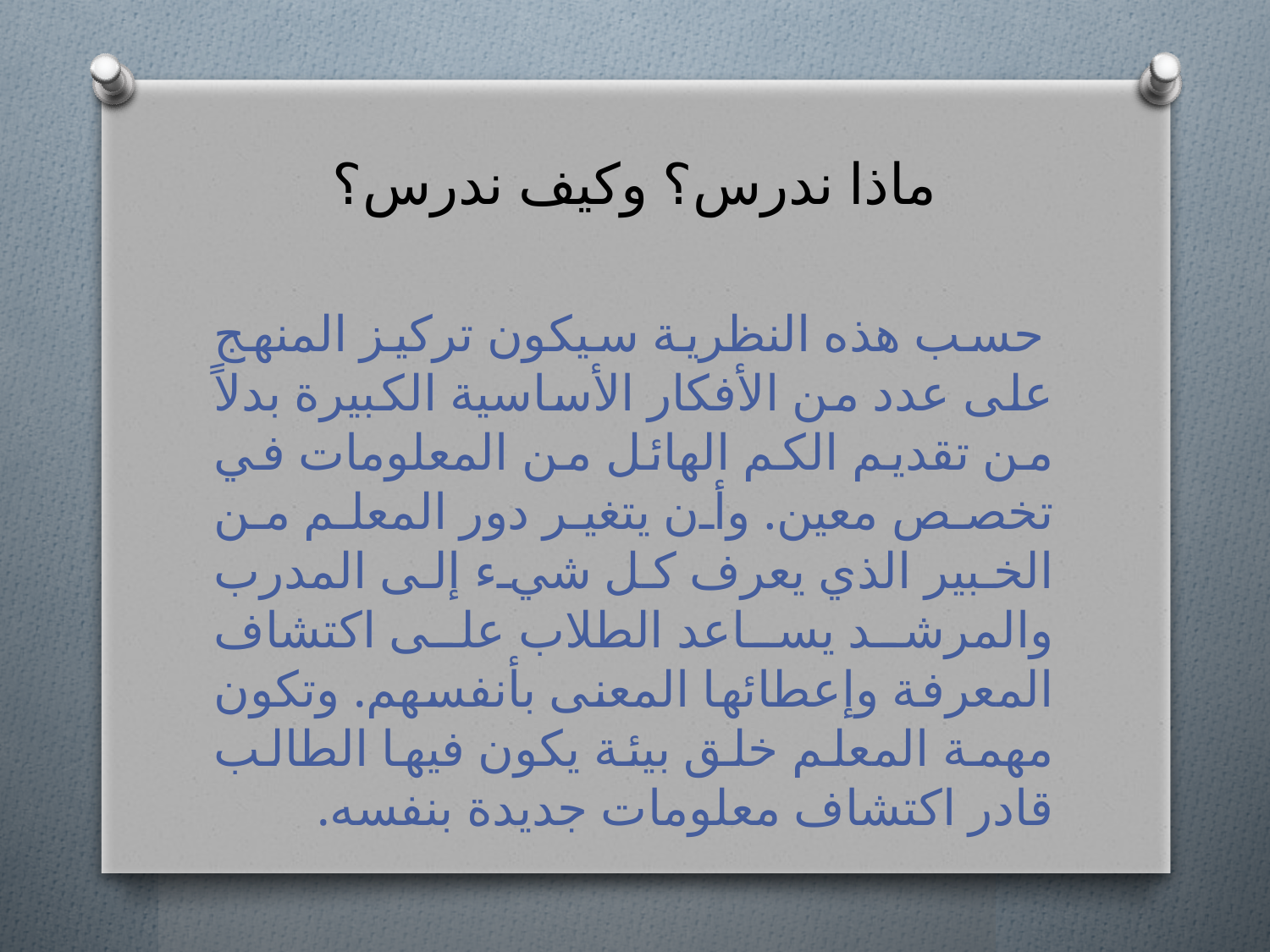

# ماذا ندرس؟ وكيف ندرس؟
 حسب هذه النظرية سيكون تركيز المنهج على عدد من الأفكار الأساسية الكبيرة بدلاً من تقديم الكم الهائل من المعلومات في تخصص معين. وأن يتغير دور المعلم من الخبير الذي يعرف كل شيء إلى المدرب والمرشد يساعد الطلاب على اكتشاف المعرفة وإعطائها المعنى بأنفسهم. وتكون مهمة المعلم خلق بيئة يكون فيها الطالب قادر اكتشاف معلومات جديدة بنفسه.